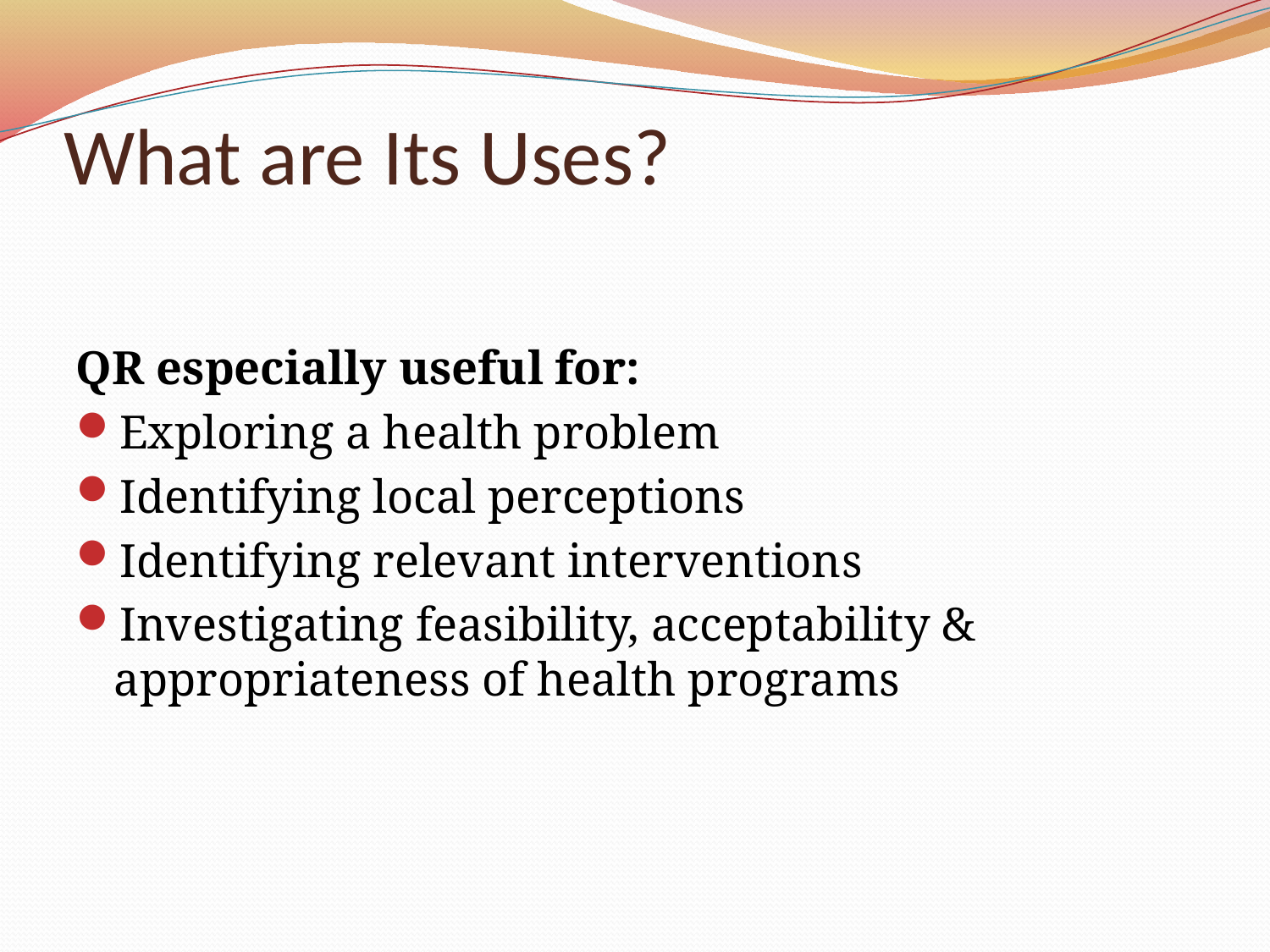

# What are Its Uses?

QR especially useful for:
Exploring a health problem
Identifying local perceptions
Identifying relevant interventions
Investigating feasibility, acceptability & appropriateness of health programs